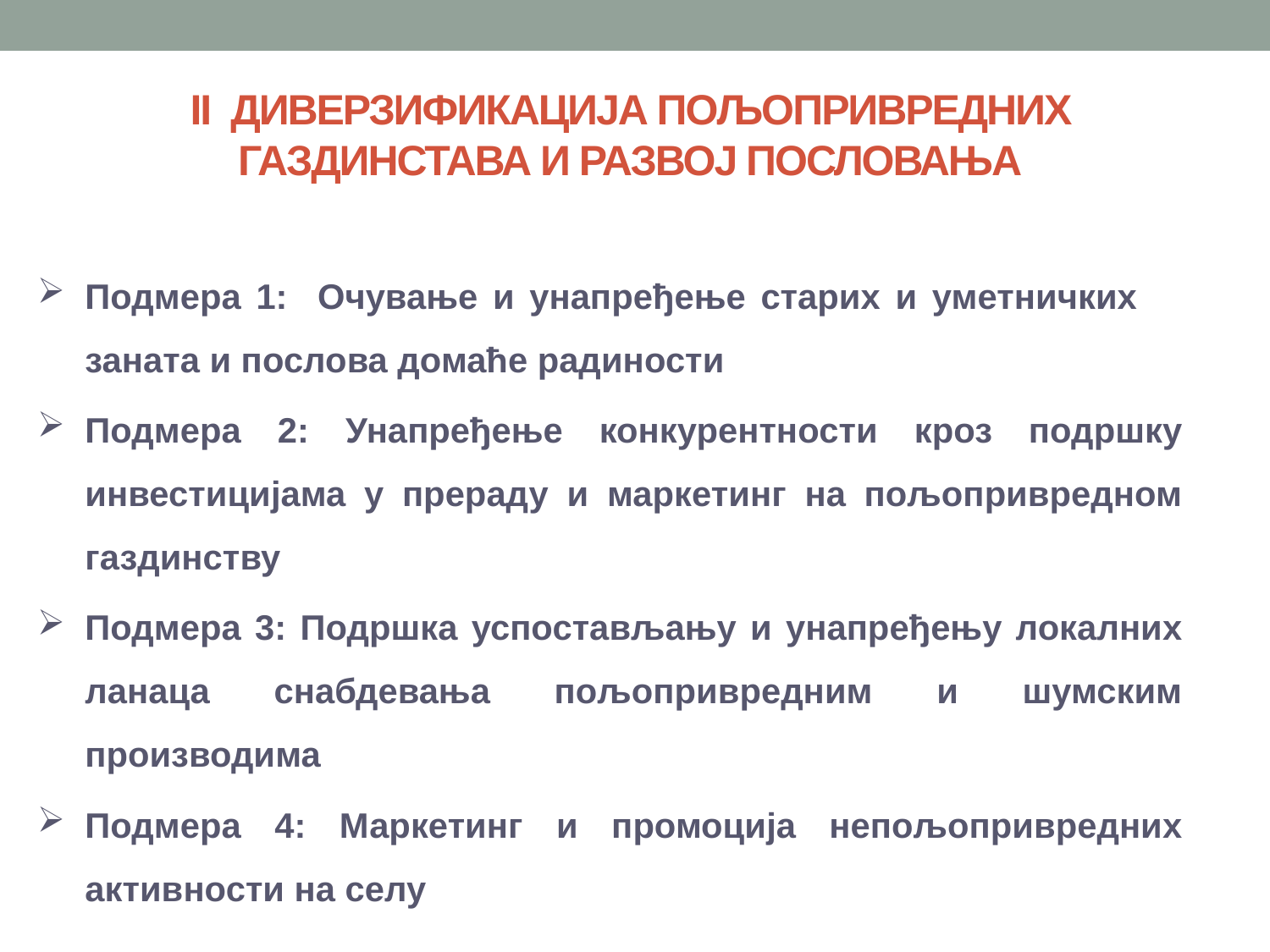

II  Диверзификација пољопривредних газдинстава и развој пословања
Подмера 1:  Очување и унапређење старих и уметничких    заната и послова домаће радиности
Подмера 2: Унапређење конкурентности кроз подршку инвестицијама у прераду и маркетинг на пољопривредном газдинству
Подмера 3: Подршка успостављању и унапређењу локалних ланаца снабдевања пољопривредним и шумским производима
Подмера 4: Маркетинг и промоција непољопривредних активности на селу